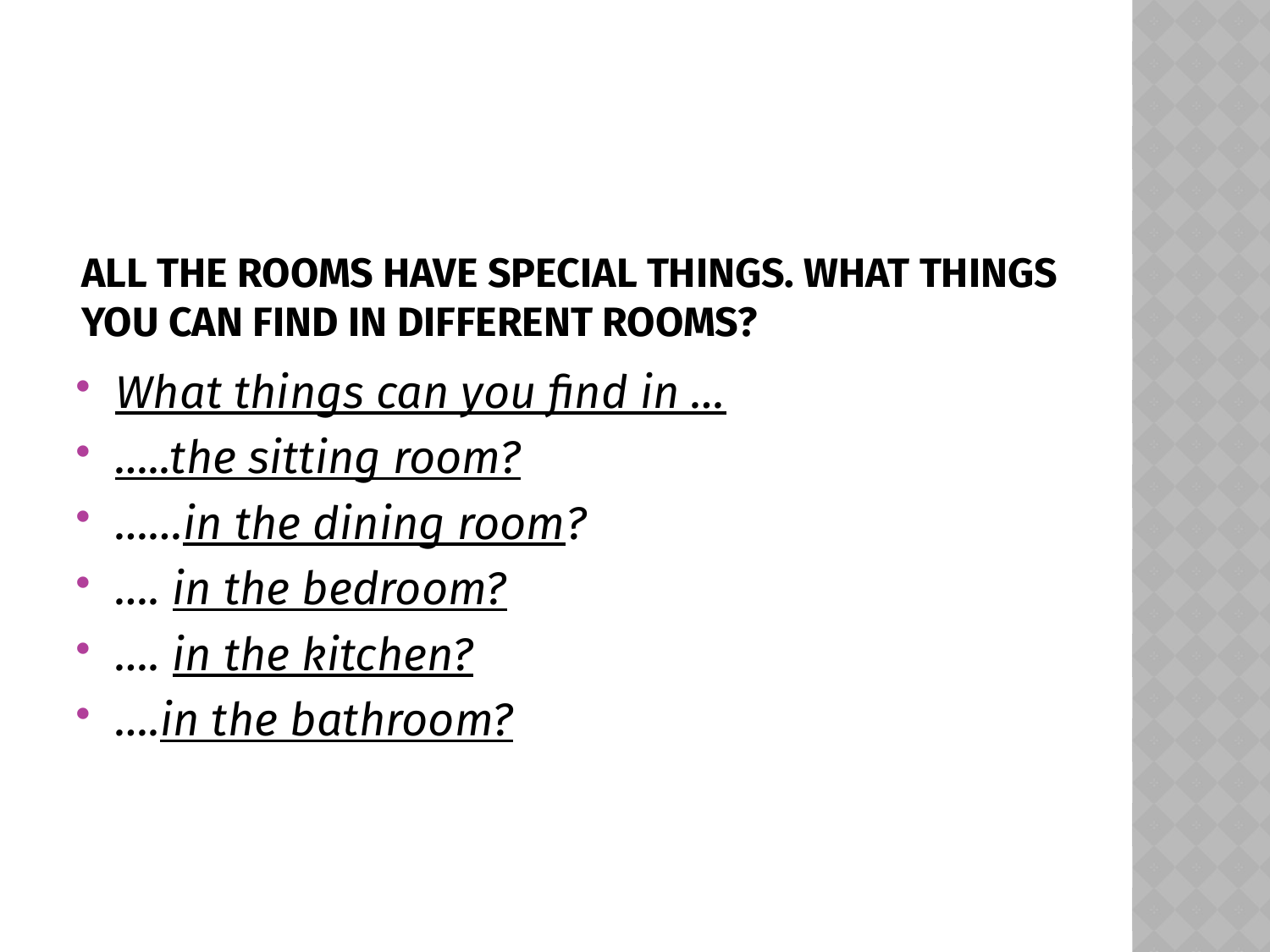

# All the rooms have special things. what things you can find in different rooms?
What things can you find in …
…..the sitting room?
……in the dining room?
…. in the bedroom?
…. in the kitchen?
….in the bathroom?